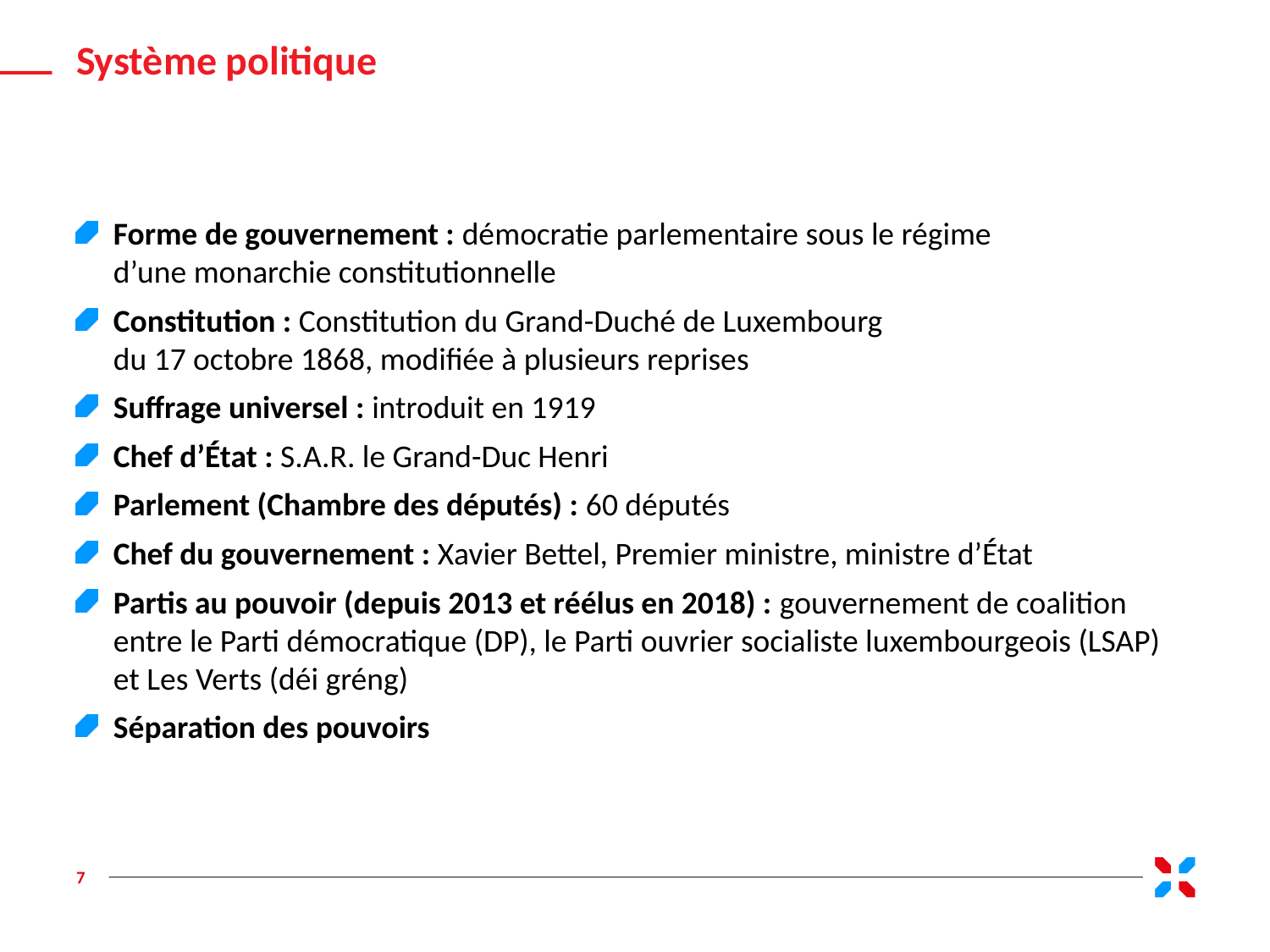

Système politique
Forme de gouvernement : démocratie parlementaire sous le régime
d’une monarchie constitutionnelle
Constitution : Constitution du Grand-Duché de Luxembourg
du 17 octobre 1868, modifiée à plusieurs reprises
Suffrage universel : introduit en 1919
Chef d’État : S.A.R. le Grand-Duc Henri
Parlement (Chambre des députés) : 60 députés
Chef du gouvernement : Xavier Bettel, Premier ministre, ministre d’État
Partis au pouvoir (depuis 2013 et réélus en 2018) : gouvernement de coalition entre le Parti démocratique (DP), le Parti ouvrier socialiste luxembourgeois (LSAP) et Les Verts (déi gréng)
Séparation des pouvoirs